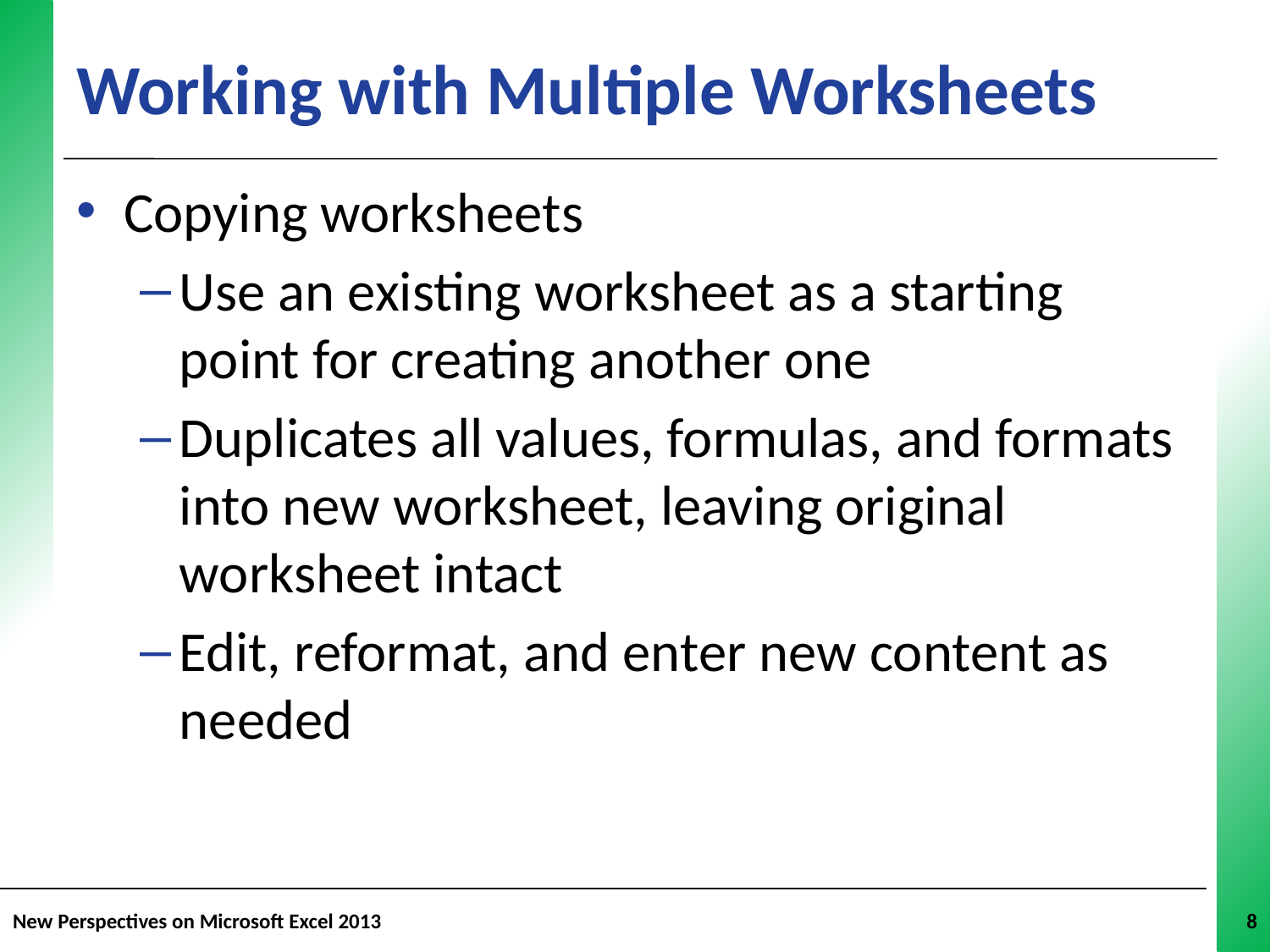

# Working with Multiple Worksheets
Copying worksheets
Use an existing worksheet as a starting point for creating another one
Duplicates all values, formulas, and formats into new worksheet, leaving original worksheet intact
Edit, reformat, and enter new content as needed
New Perspectives on Microsoft Excel 2013
8